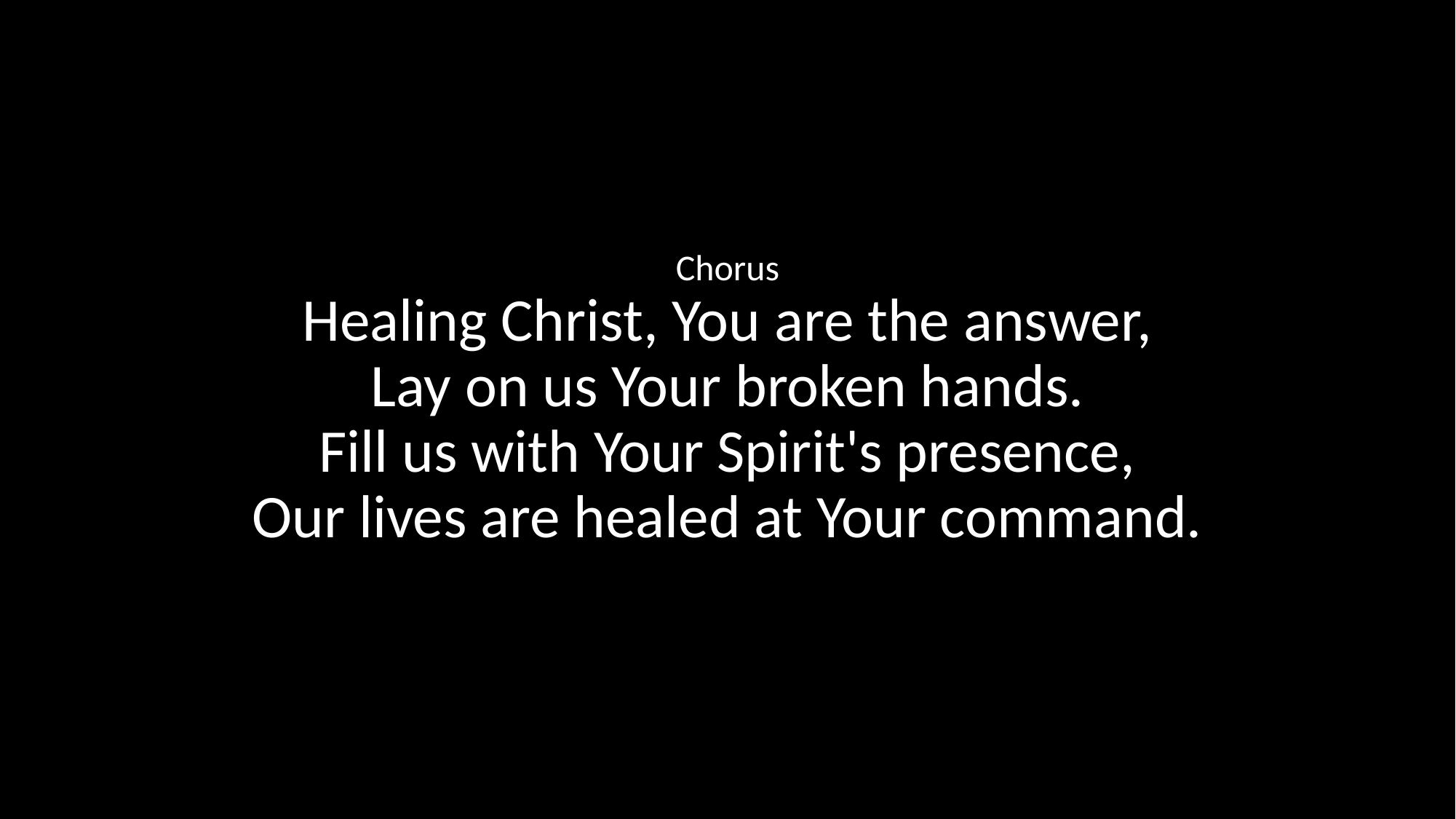

Chorus
Healing Christ, You are the answer,
Lay on us Your broken hands.
Fill us with Your Spirit's presence,
Our lives are healed at Your command.